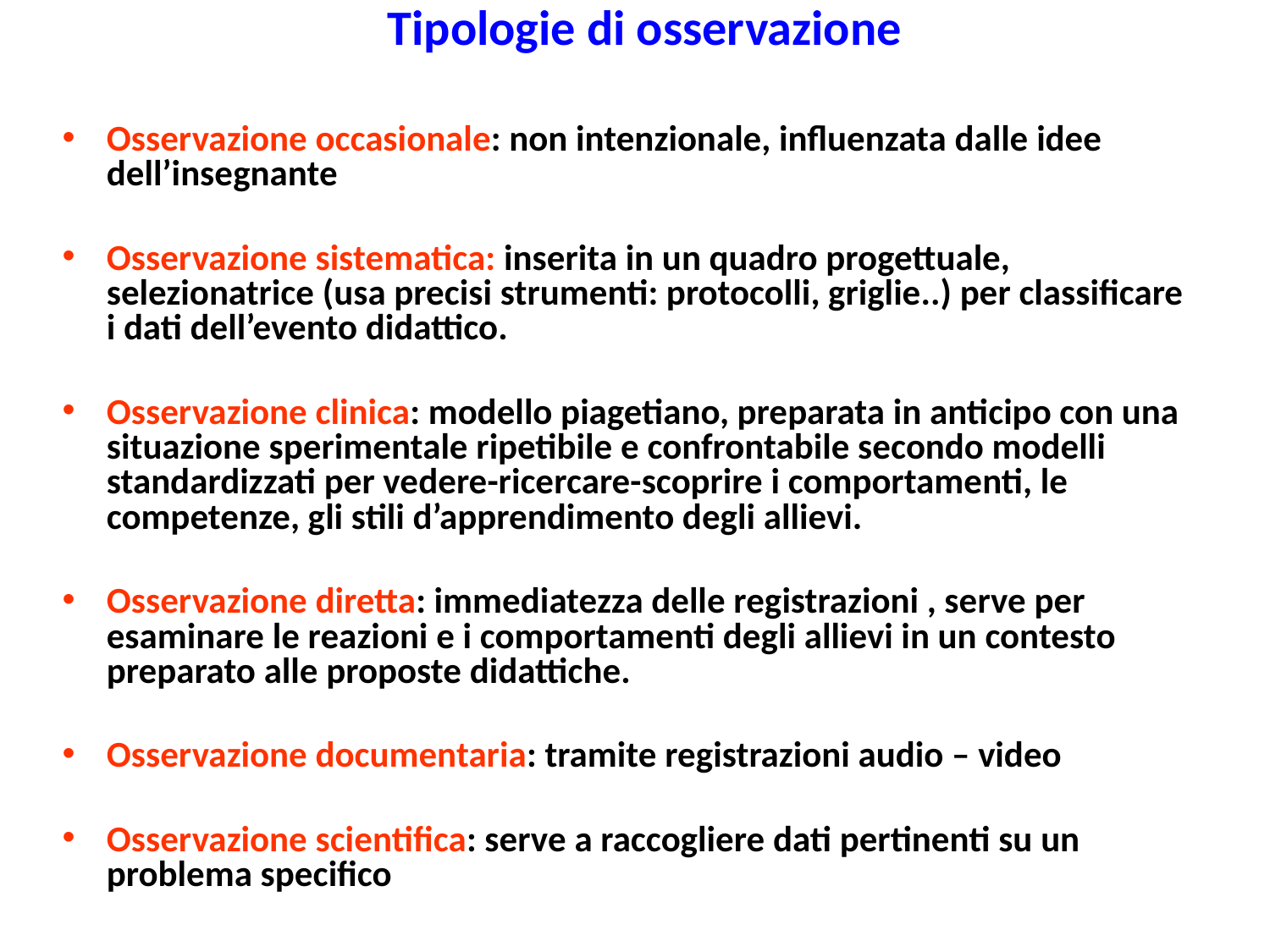

# Tipologie di osservazione

Osservazione occasionale: non intenzionale, influenzata dalle idee dell’insegnante

Osservazione sistematica: inserita in un quadro progettuale, selezionatrice (usa precisi strumenti: protocolli, griglie..) per classificare i dati dell’evento didattico.

Osservazione clinica: modello piagetiano, preparata in anticipo con una situazione sperimentale ripetibile e confrontabile secondo modelli standardizzati per vedere-ricercare-scoprire i comportamenti, le competenze, gli stili d’apprendimento degli allievi.

Osservazione diretta: immediatezza delle registrazioni , serve per esaminare le reazioni e i comportamenti degli allievi in un contesto preparato alle proposte didattiche.

Osservazione documentaria: tramite registrazioni audio – video

Osservazione scientifica: serve a raccogliere dati pertinenti su un problema specifico